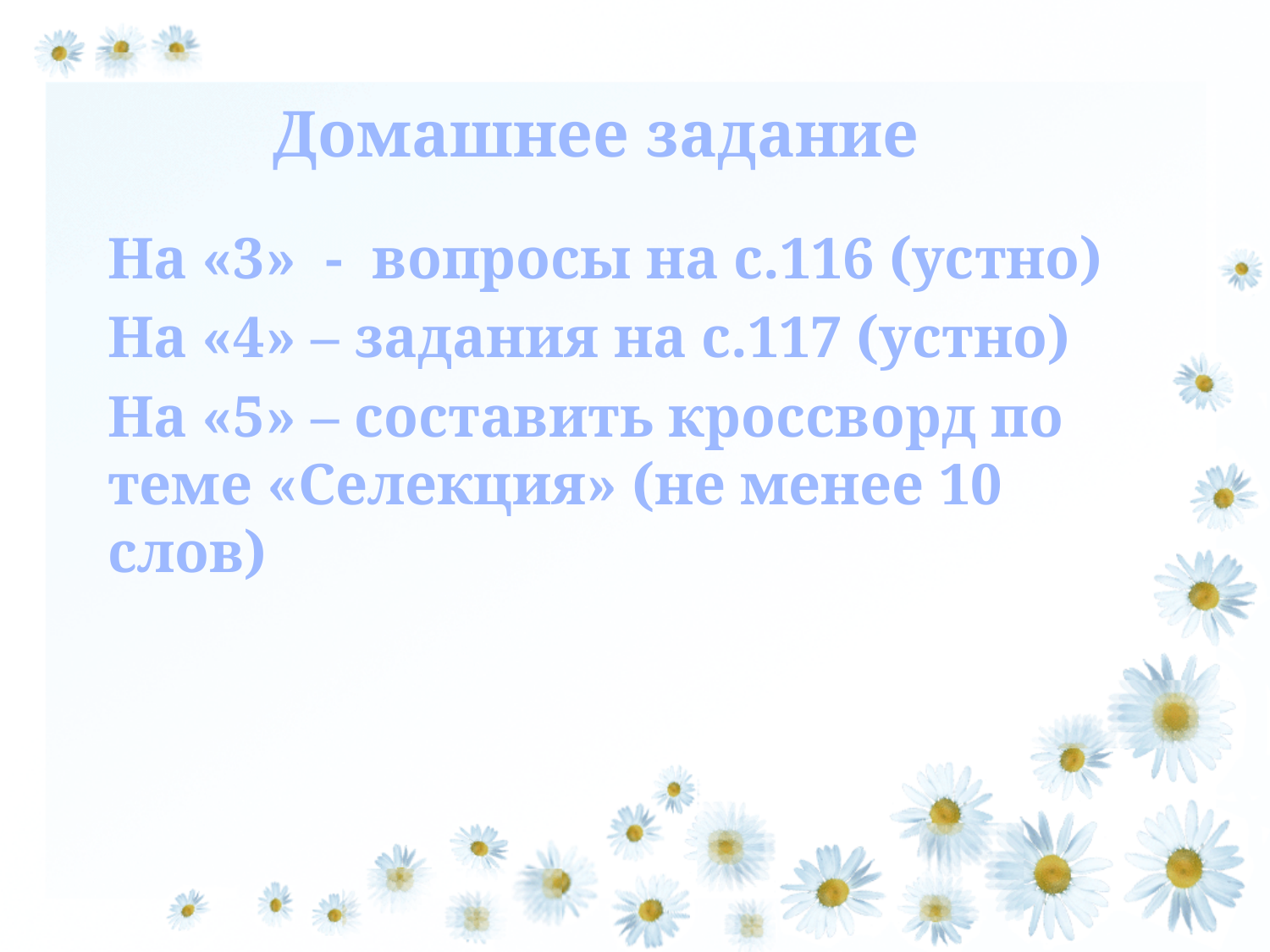

# Домашнее задание
На «3»  -  вопросы на с.116 (устно)
На «4» – задания на с.117 (устно)
На «5» – составить кроссворд по теме «Селекция» (не менее 10 слов)